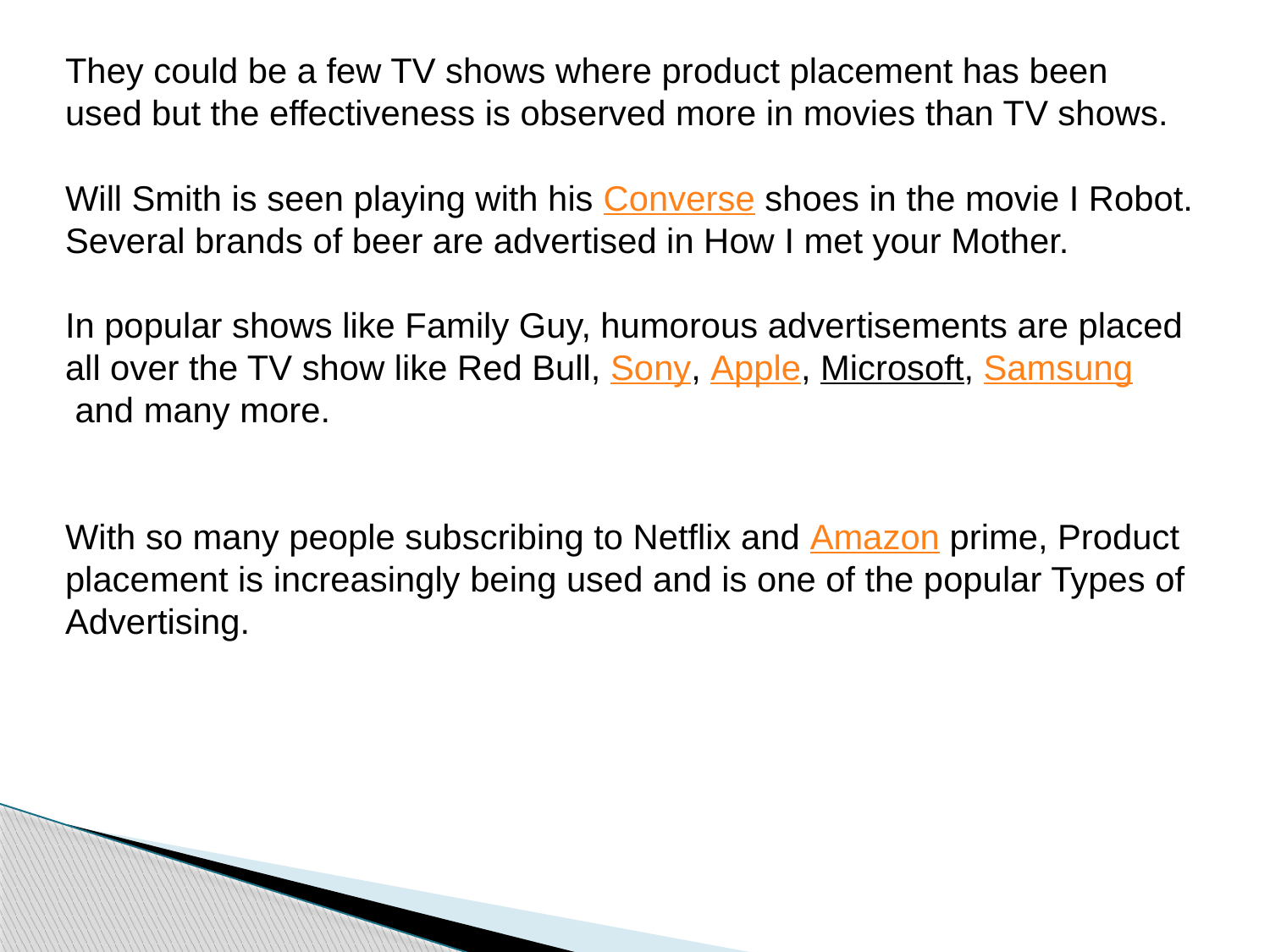

They could be a few TV shows where product placement has been used but the effectiveness is observed more in movies than TV shows.

Will Smith is seen playing with his Converse shoes in the movie I Robot. Several brands of beer are advertised in How I met your Mother.

In popular shows like Family Guy, humorous advertisements are placed all over the TV show like Red Bull, Sony, Apple, Microsoft, Samsung and many more.

With so many people subscribing to Netflix and Amazon prime, Product placement is increasingly being used and is one of the popular Types of Advertising.